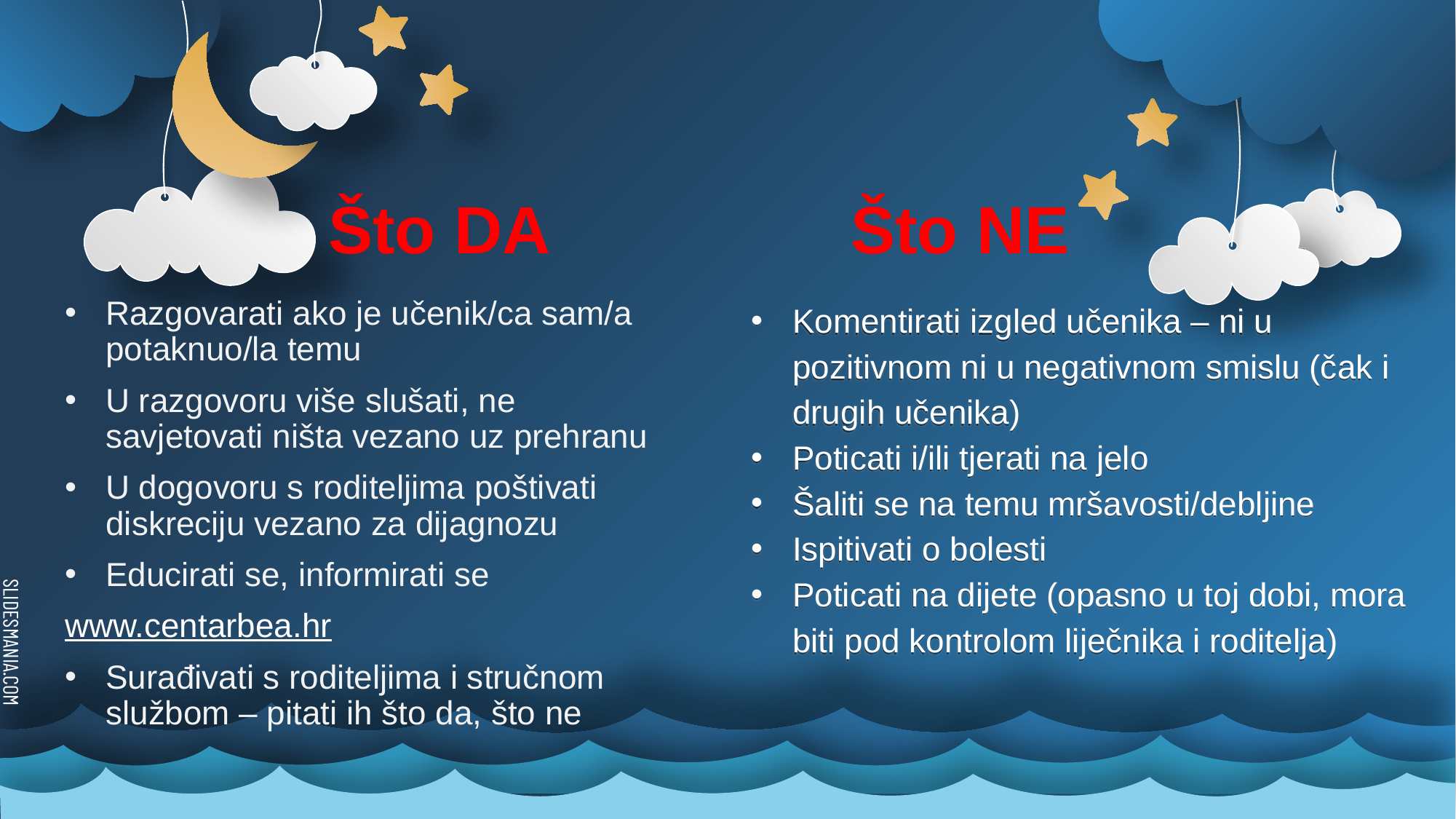

Što NE
Što DA

Komentirati izgled učenika – ni u pozitivnom ni u negativnom smislu (čak i drugih učenika)
Poticati i/ili tjerati na jelo
Šaliti se na temu mršavosti/debljine
Ispitivati o bolesti
Poticati na dijete (opasno u toj dobi, mora biti pod kontrolom liječnika i roditelja)

Razgovarati ako je učenik/ca sam/a potaknuo/la temu
U razgovoru više slušati, ne savjetovati ništa vezano uz prehranu
U dogovoru s roditeljima poštivati diskreciju vezano za dijagnozu
Educirati se, informirati se
www.centarbea.hr
Surađivati s roditeljima i stručnom službom – pitati ih što da, što ne